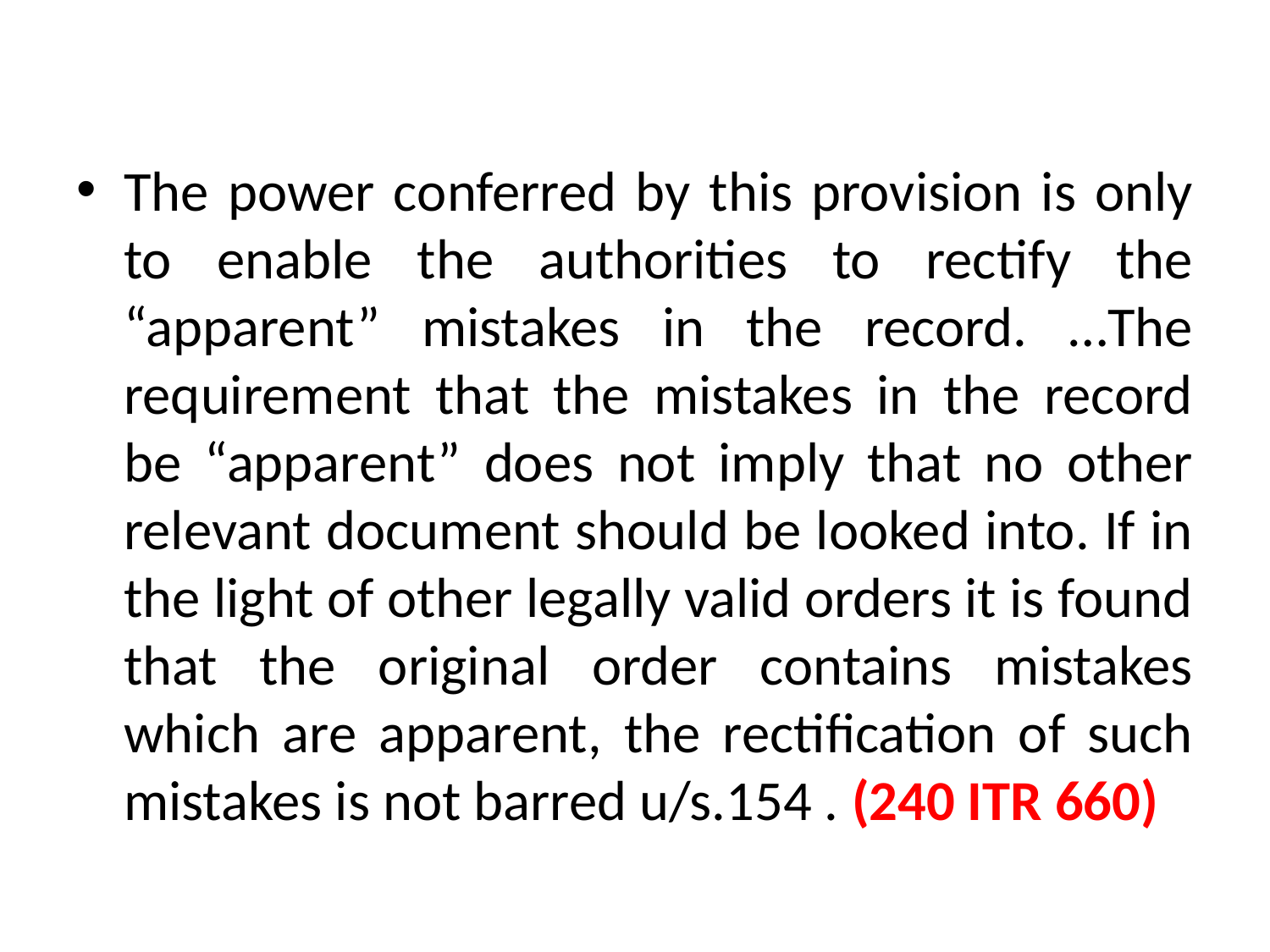

#
The power conferred by this provision is only to enable the authorities to rectify the “apparent” mistakes in the record. …The requirement that the mistakes in the record be “apparent” does not imply that no other relevant document should be looked into. If in the light of other legally valid orders it is found that the original order contains mistakes which are apparent, the rectification of such mistakes is not barred u/s.154 . (240 ITR 660)